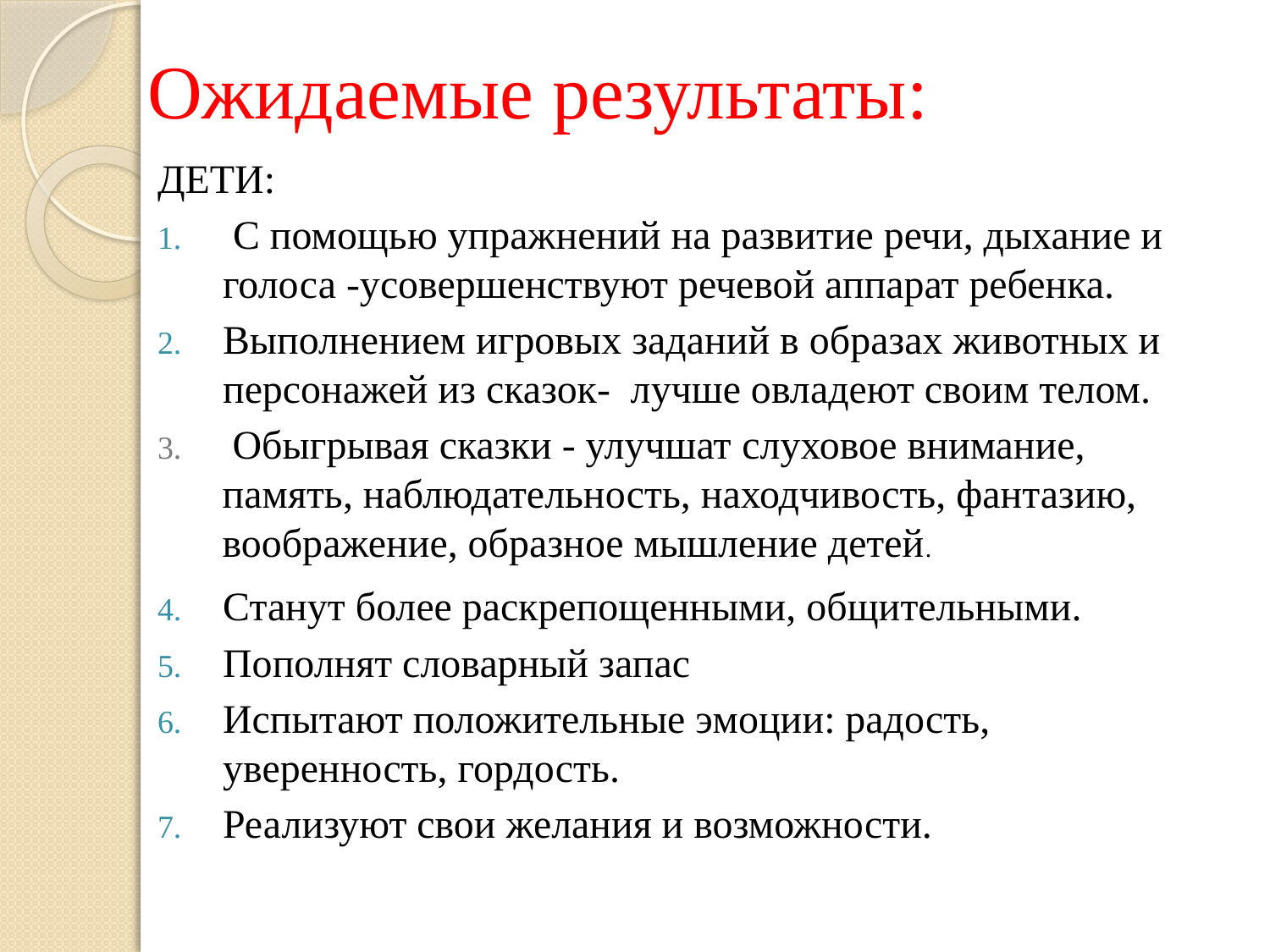

# Ожидаемые результаты:
ДЕТИ:
 С помощью упражнений на развитие речи, дыхание и голоса -усовершенствуют речевой аппарат ребенка.
Выполнением игровых заданий в образах животных и персонажей из сказок-  лучше овладеют своим телом.
 Обыгрывая сказки - улучшат слуховое внимание, память, наблюдательность, находчивость, фантазию, воображение, образное мышление детей.
Станут более раскрепощенными, общительными.
Пополнят словарный запас
Испытают положительные эмоции: радость, уверенность, гордость.
Реализуют свои желания и возможности.